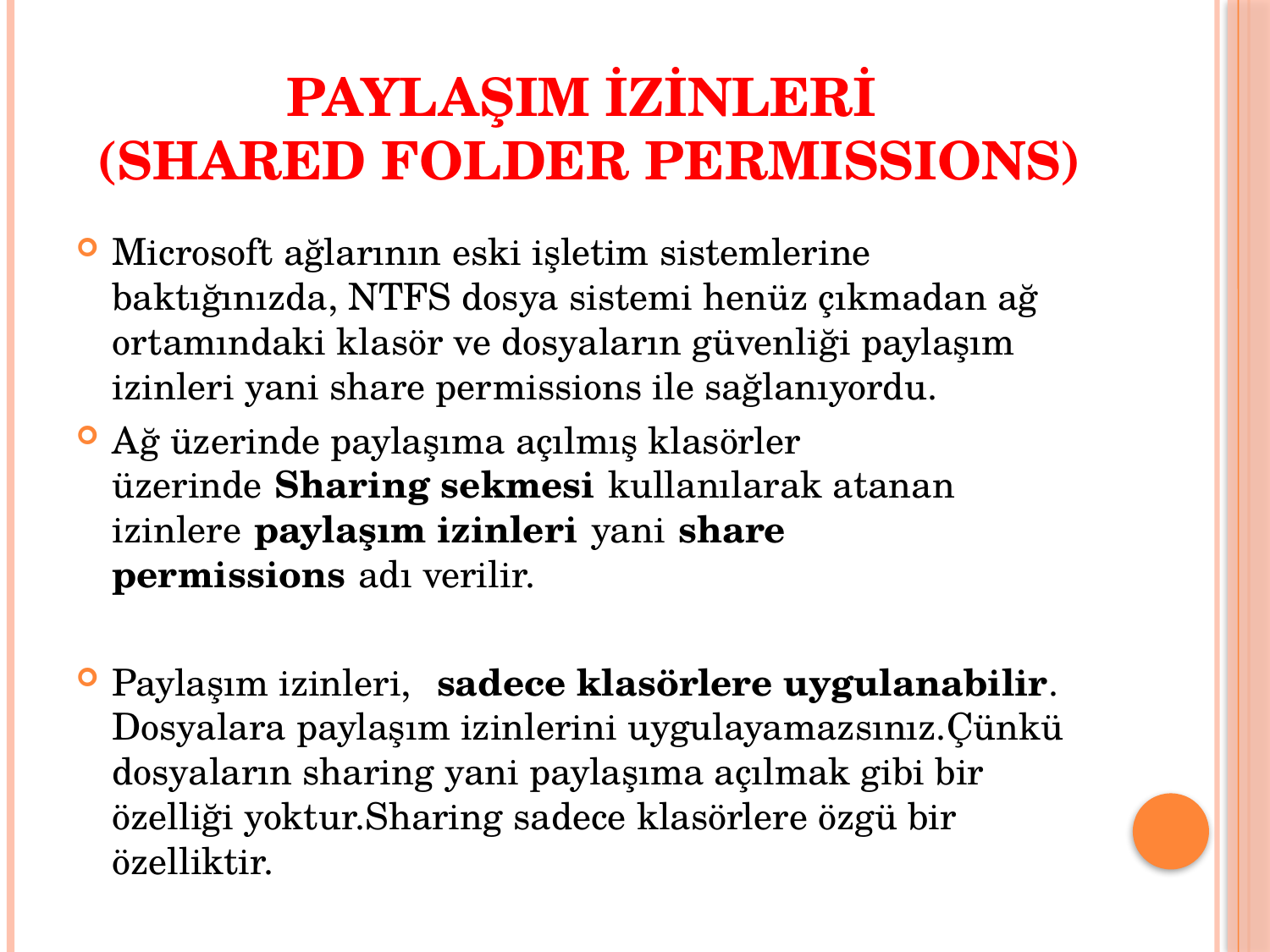

# PAYLAŞIM İZİNLERİ (SHARED FOLDER PERMISSIONS)
Microsoft ağlarının eski işletim sistemlerine baktığınızda, NTFS dosya sistemi henüz çıkmadan ağ ortamındaki klasör ve dosyaların güvenliği paylaşım izinleri yani share permissions ile sağlanıyordu.
Ağ üzerinde paylaşıma açılmış klasörler üzerinde Sharing sekmesi kullanılarak atanan izinlere paylaşım izinleri yani share permissions adı verilir.

Paylaşım izinleri,  sadece klasörlere uygulanabilir. Dosyalara paylaşım izinlerini uygulayamazsınız.Çünkü dosyaların sharing yani paylaşıma açılmak gibi bir özelliği yoktur.Sharing sadece klasörlere özgü bir özelliktir.